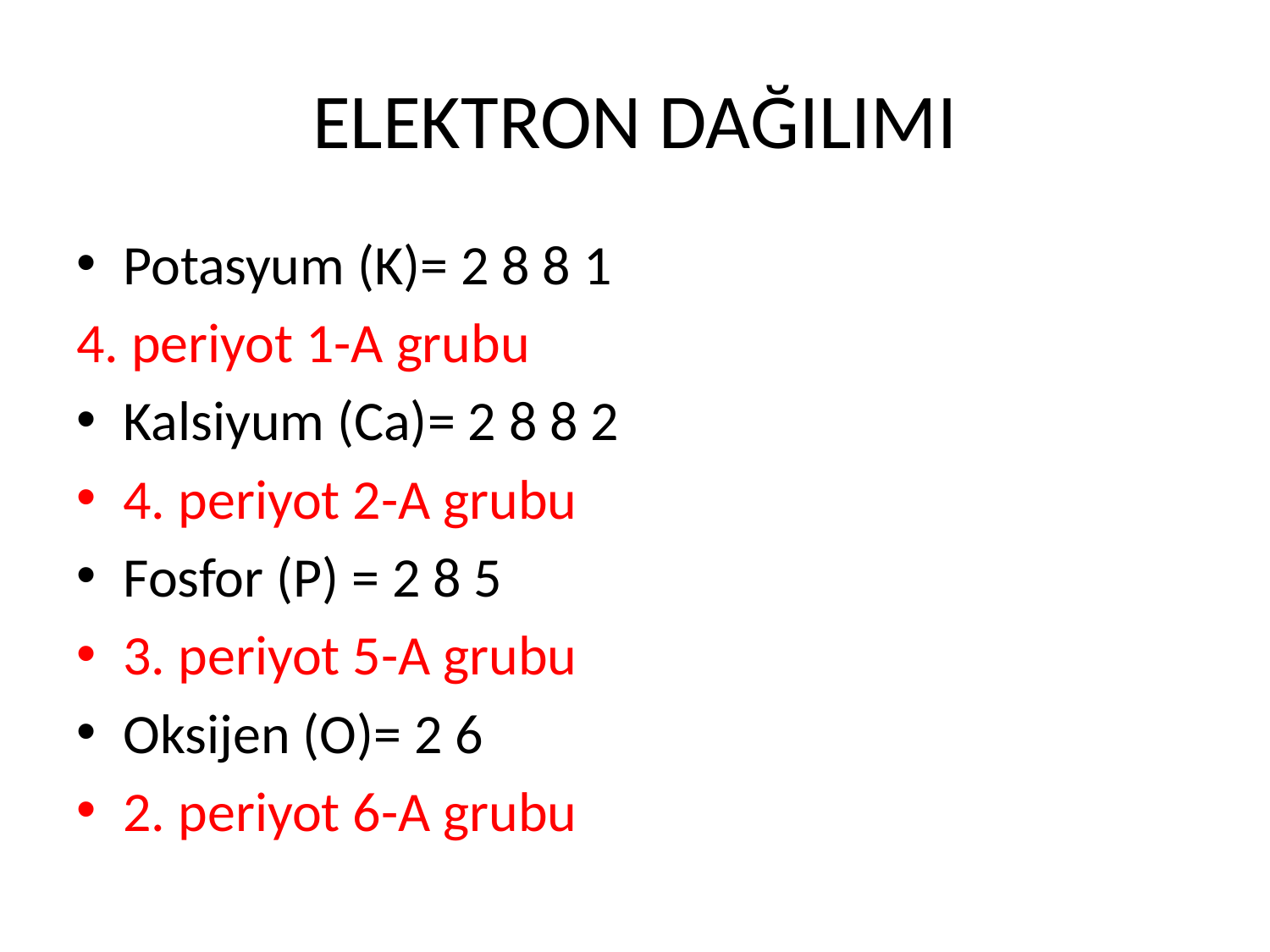

# ELEKTRON DAĞILIMI
Potasyum (K)= 2 8 8 1
4. periyot 1-A grubu
Kalsiyum (Ca)= 2 8 8 2
4. periyot 2-A grubu
Fosfor (P) = 2 8 5
3. periyot 5-A grubu
Oksijen (O)= 2 6
2. periyot 6-A grubu